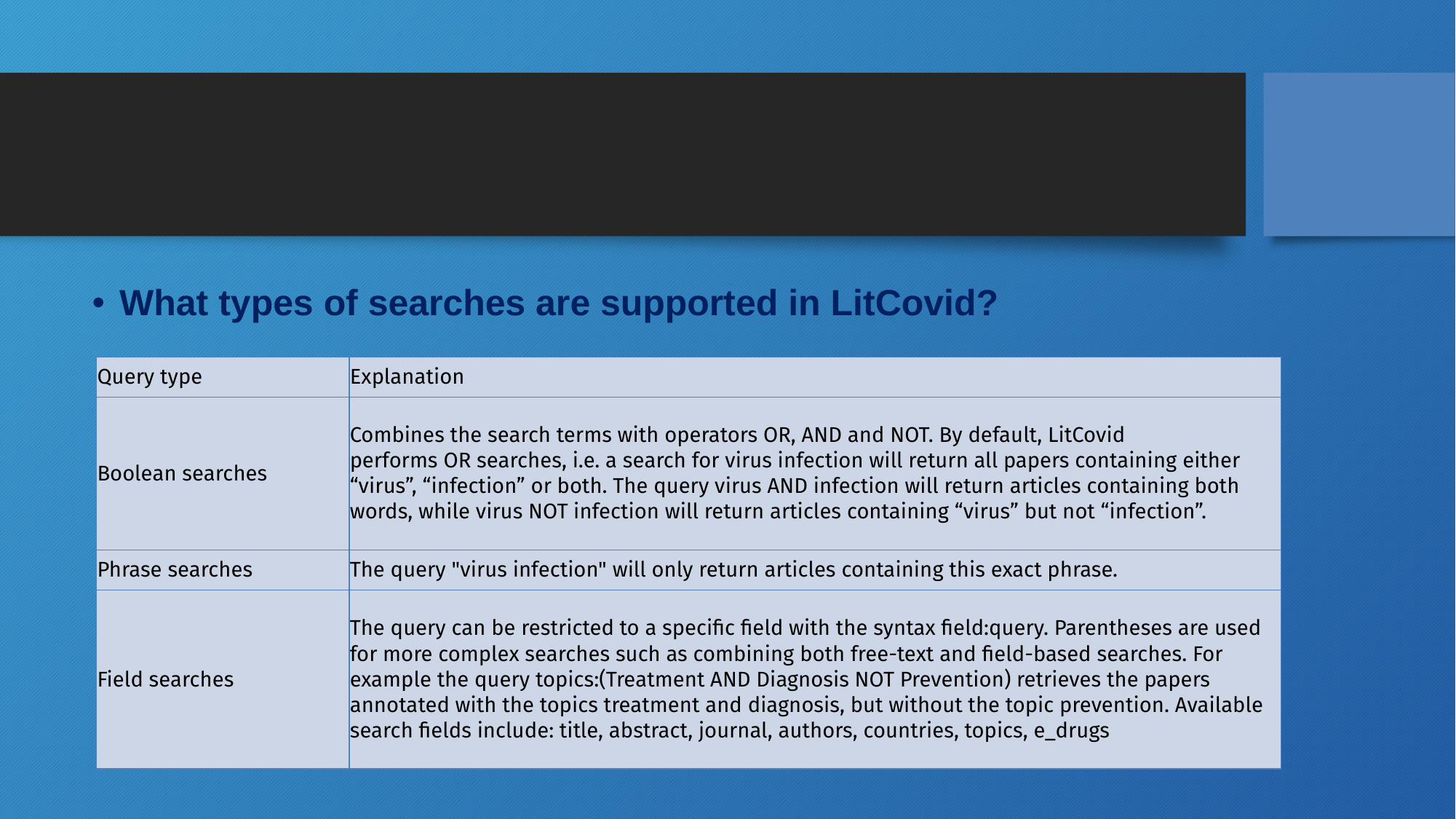

#
What types of searches are supported in LitCovid?

| Query type | Explanation |
| --- | --- |
| Boolean searches | Combines the search terms with operators OR, AND and NOT. By default, LitCovid performs OR searches, i.e. a search for virus infection will return all papers containing either “virus”, “infection” or both. The query virus AND infection will return articles containing both words, while virus NOT infection will return articles containing “virus” but not “infection”. |
| Phrase searches | The query "virus infection" will only return articles containing this exact phrase. |
| Field searches | The query can be restricted to a specific field with the syntax field:query. Parentheses are used for more complex searches such as combining both free-text and field-based searches. For example the query topics:(Treatment AND Diagnosis NOT Prevention) retrieves the papers annotated with the topics treatment and diagnosis, but without the topic prevention. Available search fields include: title, abstract, journal, authors, countries, topics, e\_drugs |